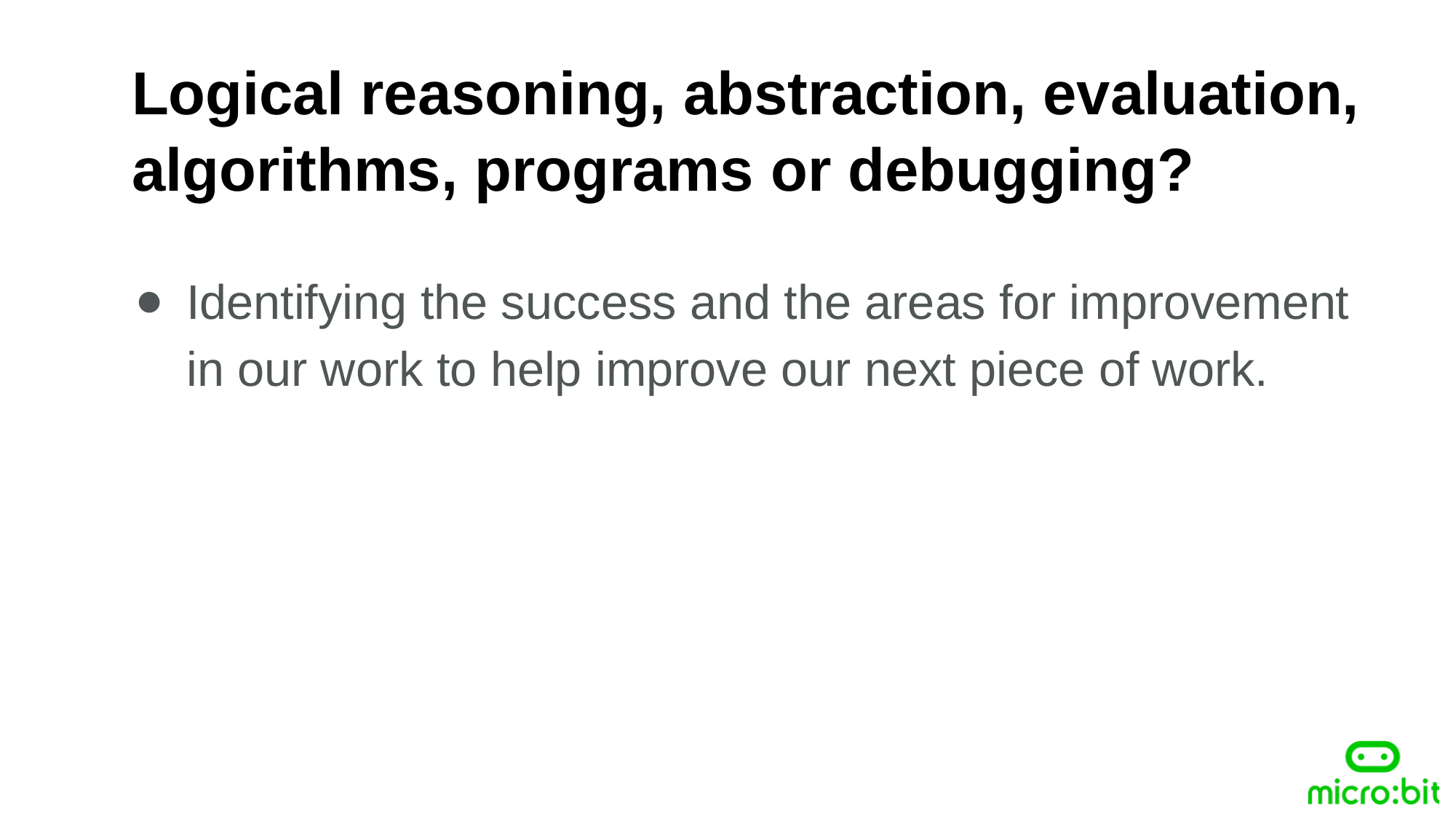

Logical reasoning, abstraction, evaluation, algorithms, programs or debugging?

Identifying the success and the areas for improvement in our work to help improve our next piece of work.